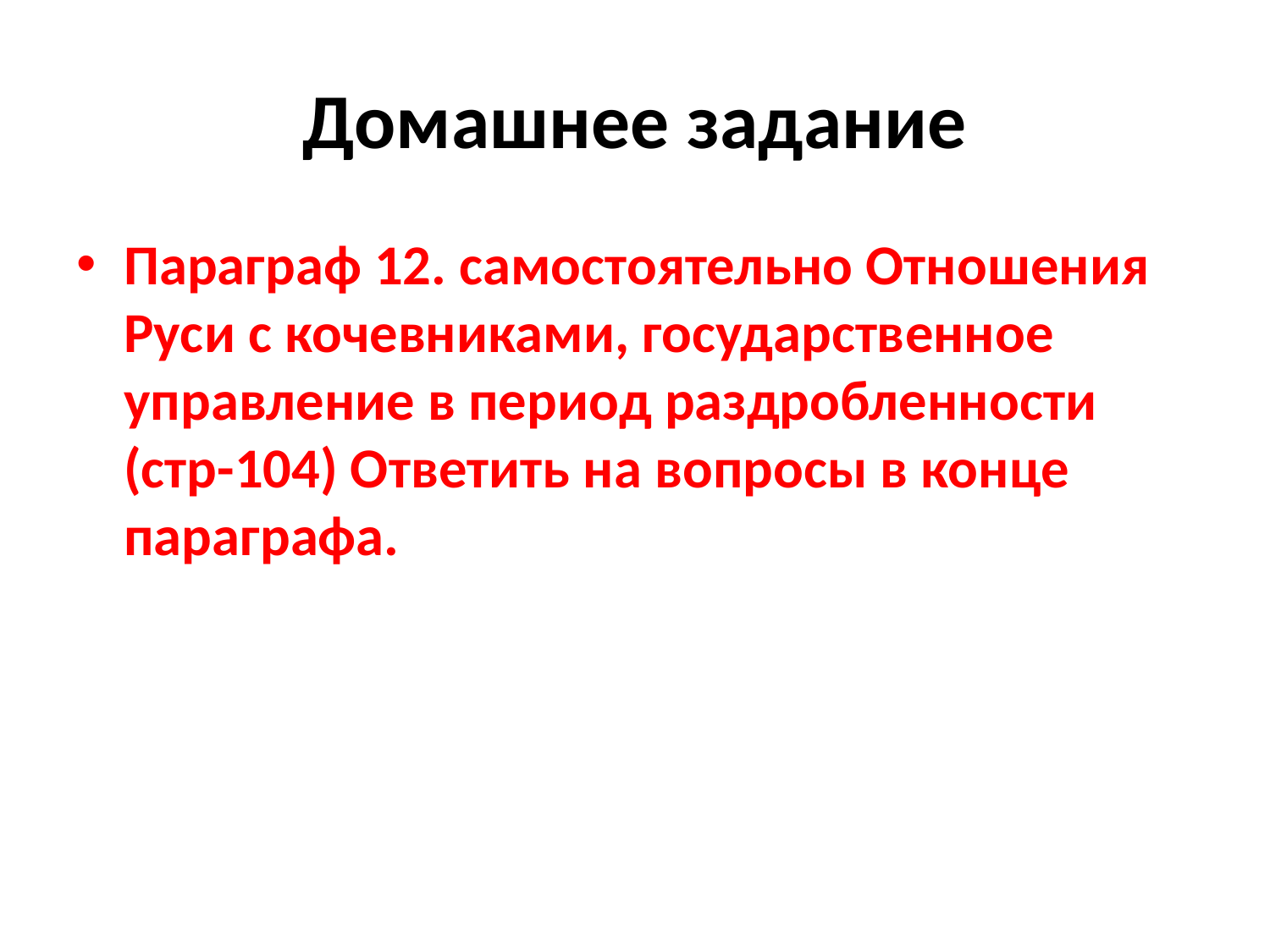

# Домашнее задание
Параграф 12. самостоятельно Отношения Руси с кочевниками, государственное управление в период раздробленности (стр-104) Ответить на вопросы в конце параграфа.